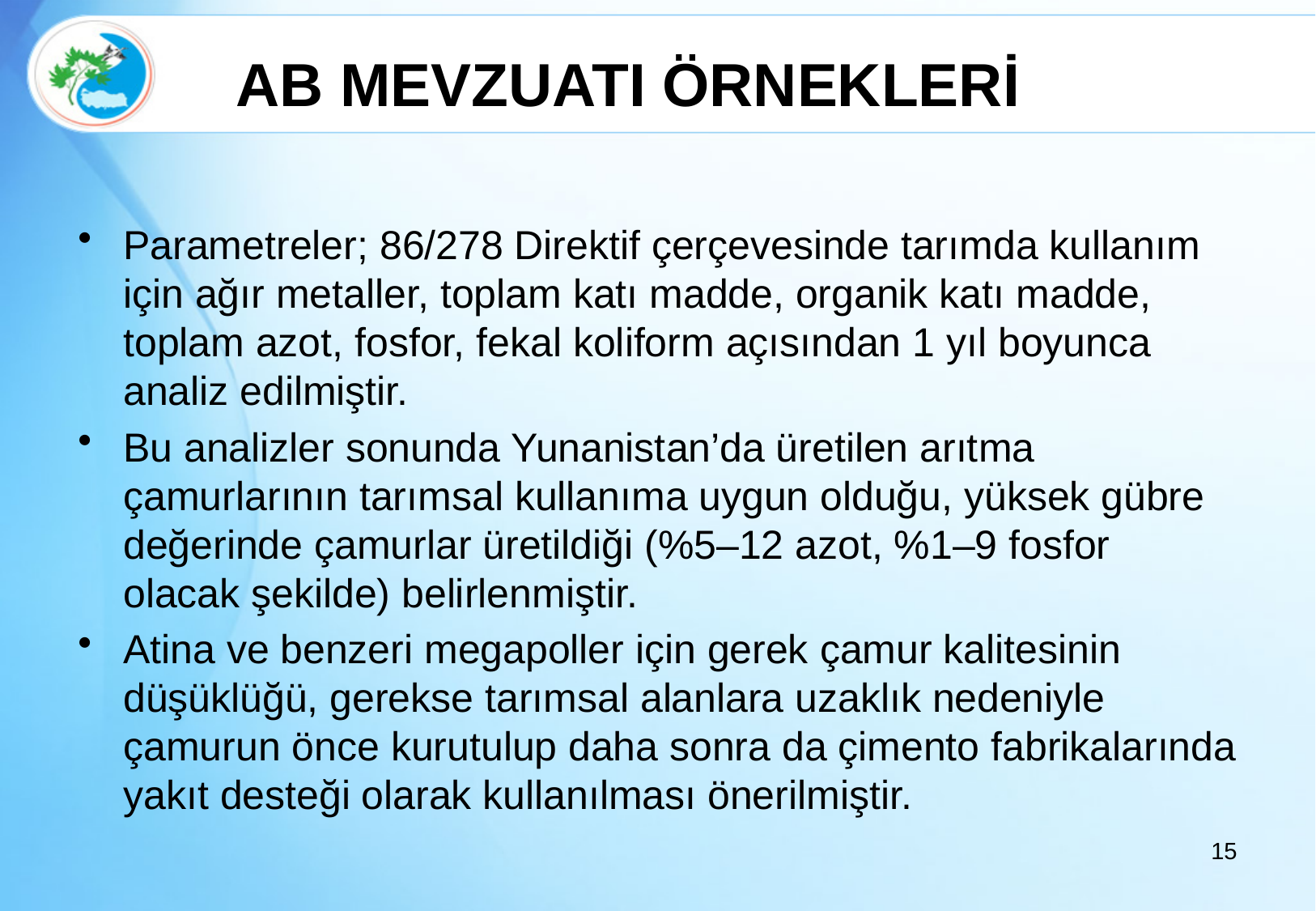

# AB MEVZUATI ÖRNEKLERİ
Parametreler; 86/278 Direktif çerçevesinde tarımda kullanım için ağır metaller, toplam katı madde, organik katı madde, toplam azot, fosfor, fekal koliform açısından 1 yıl boyunca analiz edilmiştir.
Bu analizler sonunda Yunanistan’da üretilen arıtma çamurlarının tarımsal kullanıma uygun olduğu, yüksek gübre değerinde çamurlar üretildiği (%5–12 azot, %1–9 fosfor olacak şekilde) belirlenmiştir.
Atina ve benzeri megapoller için gerek çamur kalitesinin düşüklüğü, gerekse tarımsal alanlara uzaklık nedeniyle çamurun önce kurutulup daha sonra da çimento fabrikalarında yakıt desteği olarak kullanılması önerilmiştir.
15